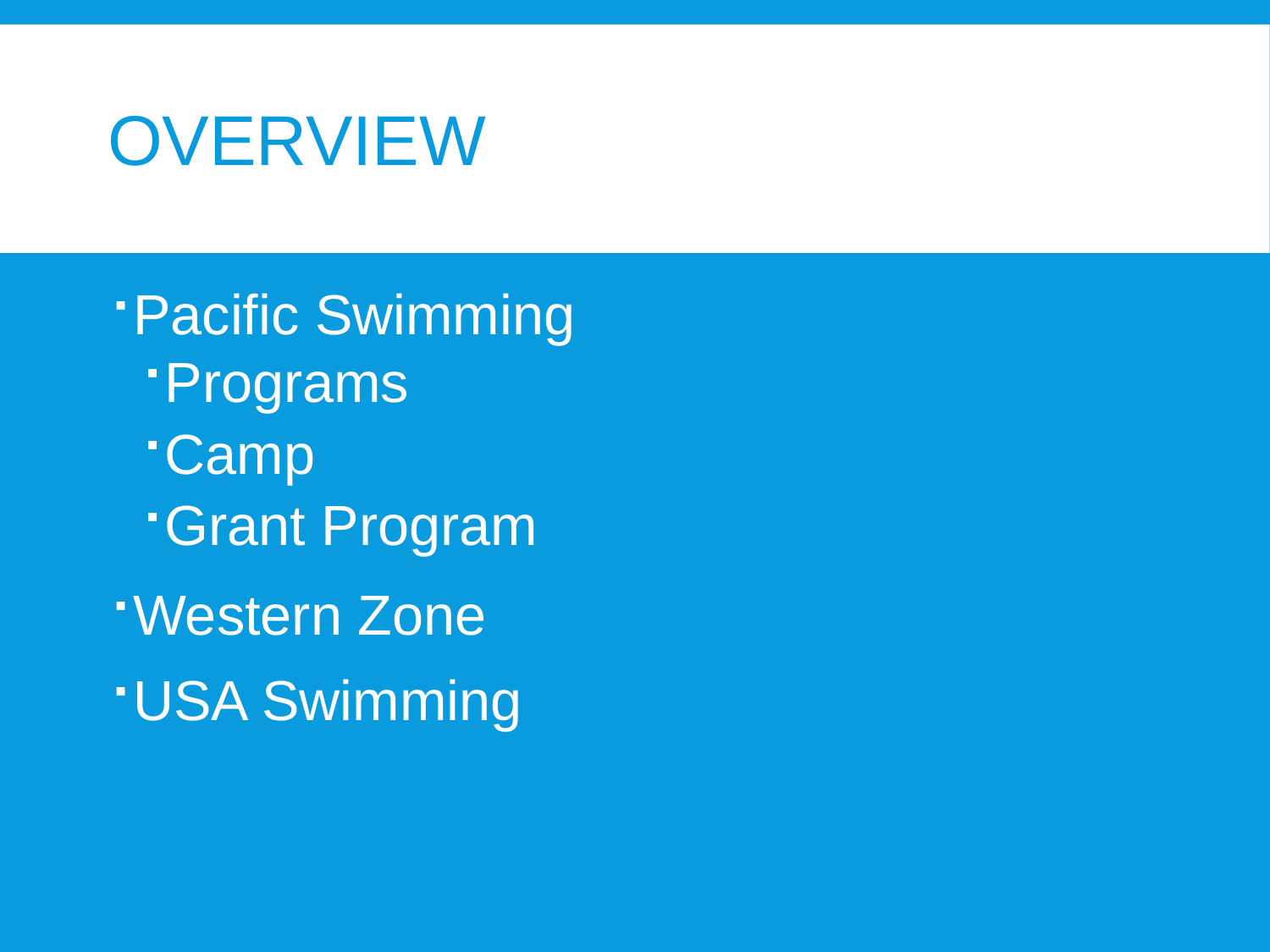

# Overview
Pacific Swimming
Programs
Camp
Grant Program
Western Zone
USA Swimming